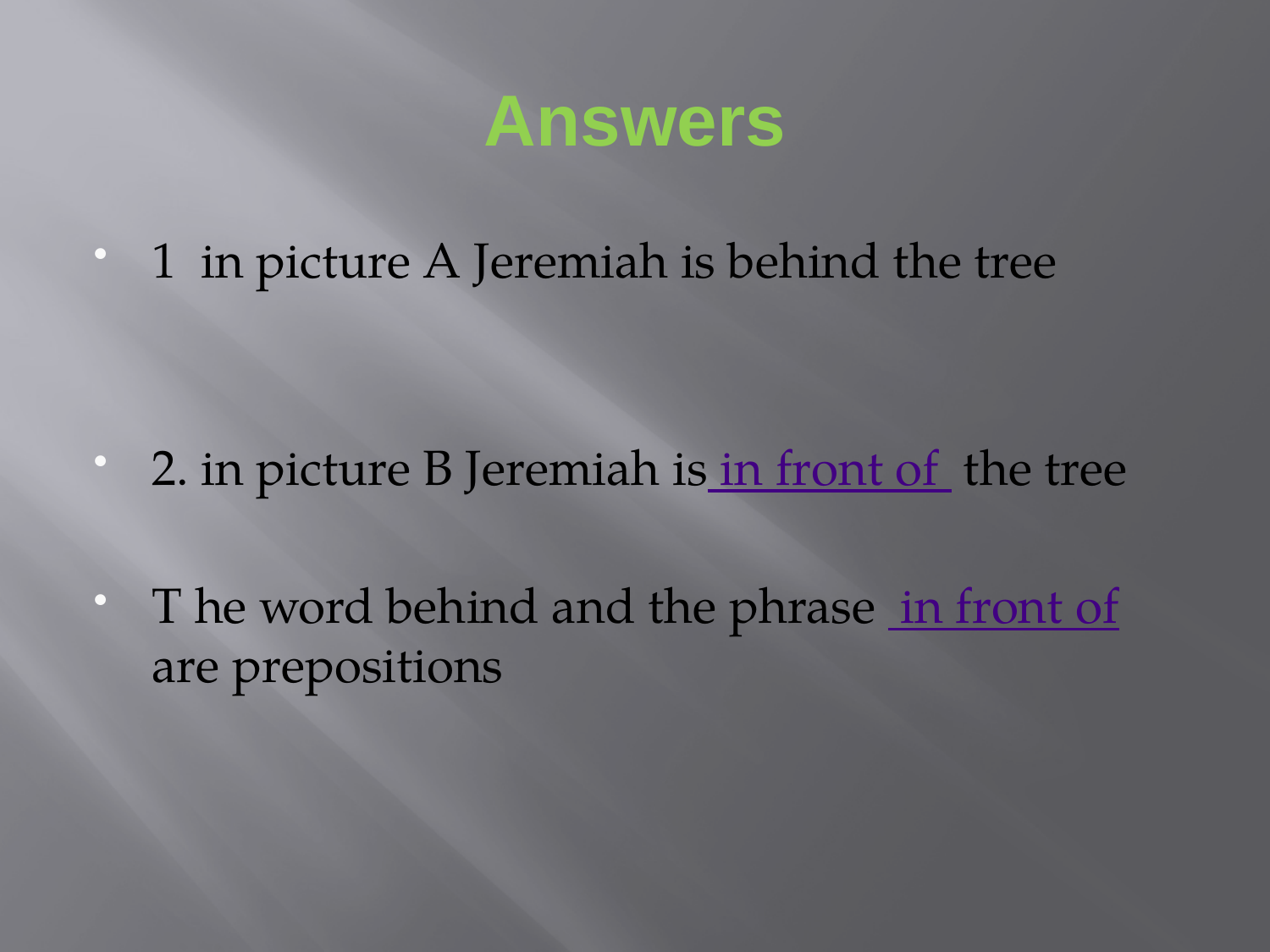

# Answers
1  in picture A Jeremiah is behind the tree

2. in picture B Jeremiah is in front of  the tree

T he word behind and the phrase  in front of are prepositions